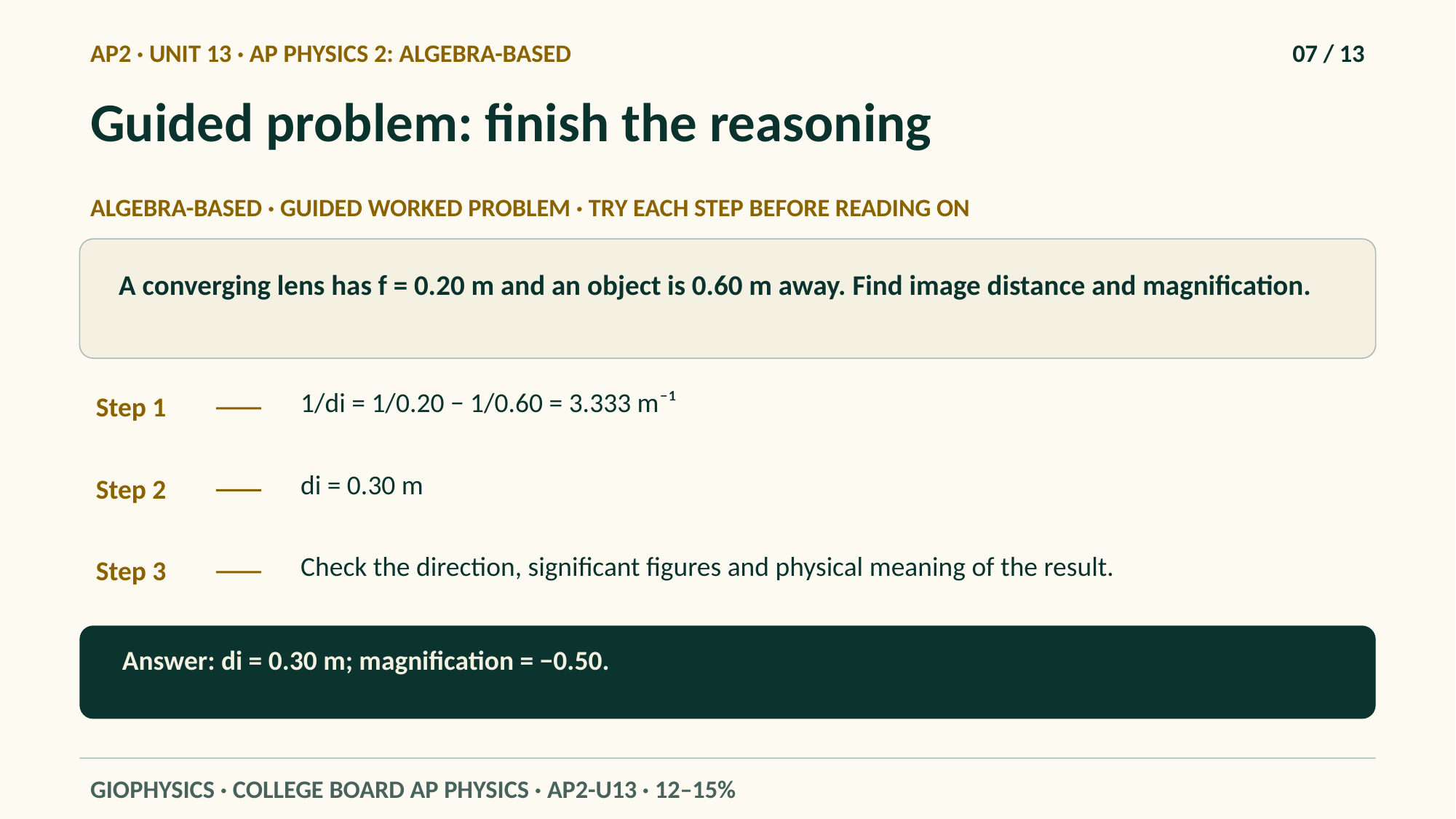

AP2 · UNIT 13 · AP PHYSICS 2: ALGEBRA-BASED
07 / 13
Guided problem: finish the reasoning
ALGEBRA-BASED · GUIDED WORKED PROBLEM · TRY EACH STEP BEFORE READING ON

A converging lens has f = 0.20 m and an object is 0.60 m away. Find image distance and magnification.
1/di = 1/0.20 − 1/0.60 = 3.333 m⁻¹
Step 1

di = 0.30 m
Step 2

Check the direction, significant figures and physical meaning of the result.
Step 3

Answer: di = 0.30 m; magnification = −0.50.

GIOPHYSICS · COLLEGE BOARD AP PHYSICS · AP2-U13 · 12–15%